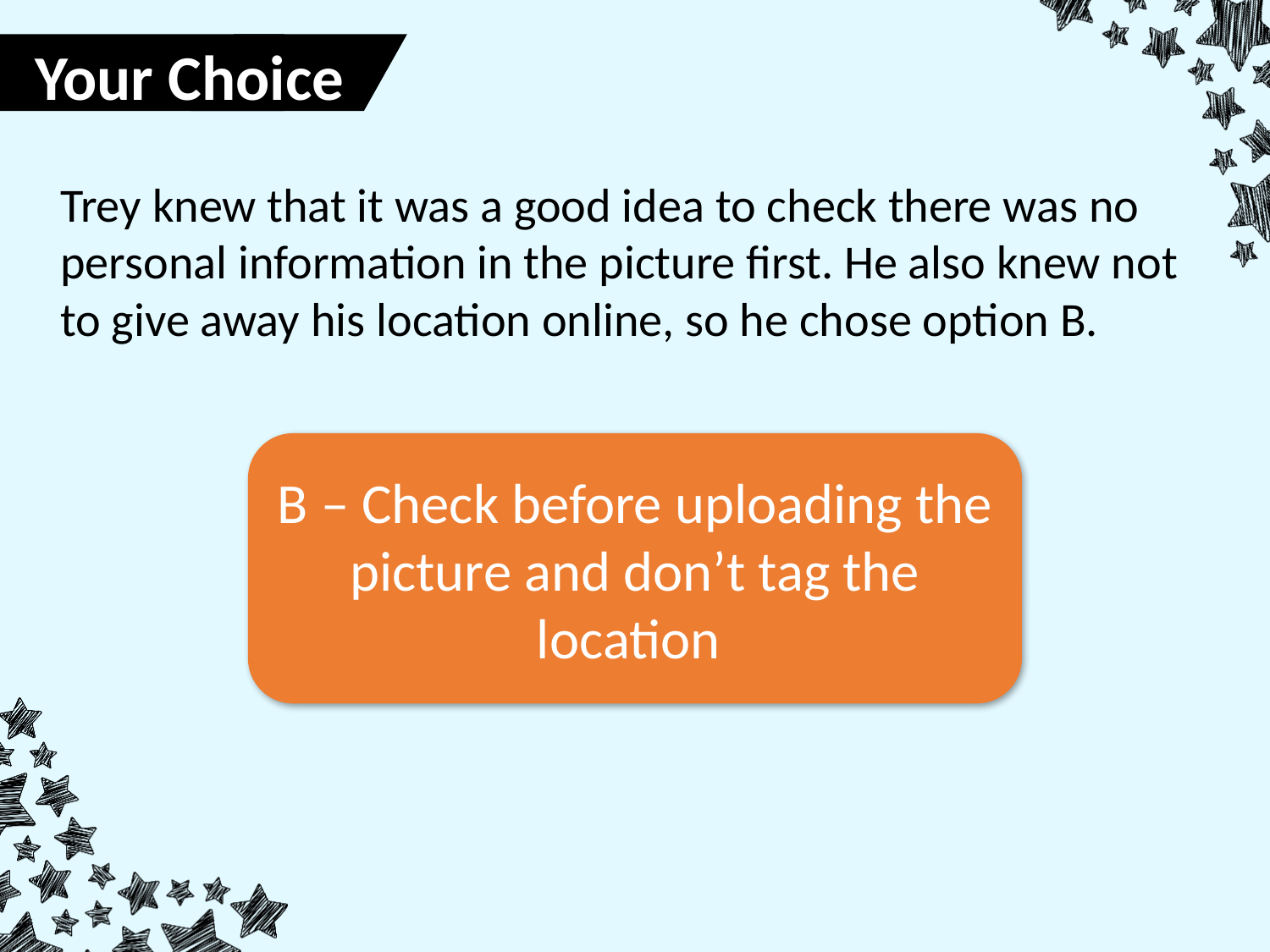

Your Choice

Trey knew that it was a good idea to check there was no personal information in the picture first. He also knew not to give away his location online, so he chose option B.
B – Check before uploading the picture and don’t tag the location